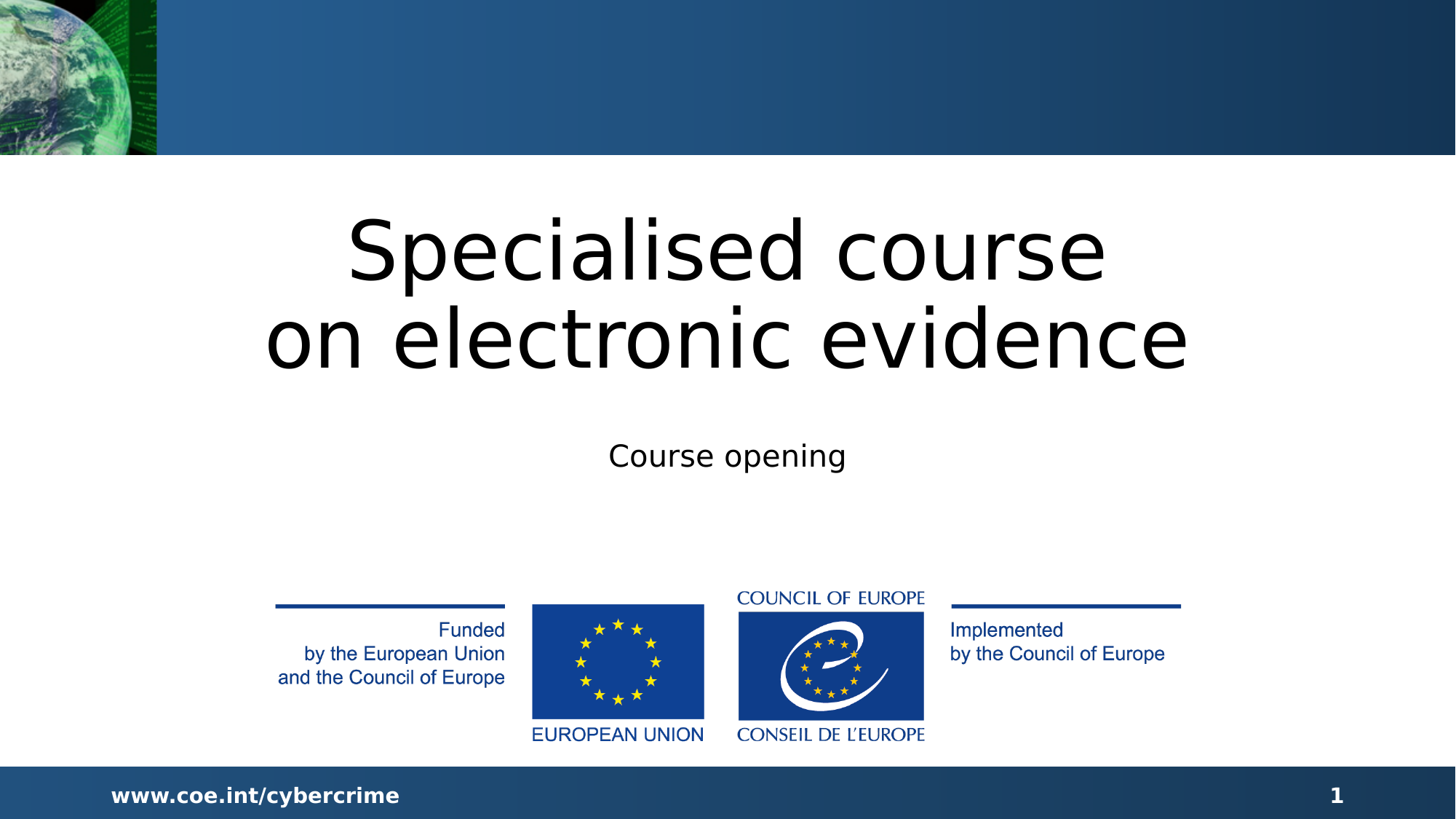

# Specialised course on electronic evidence
Course opening
1
www.coe.int/cybercrime